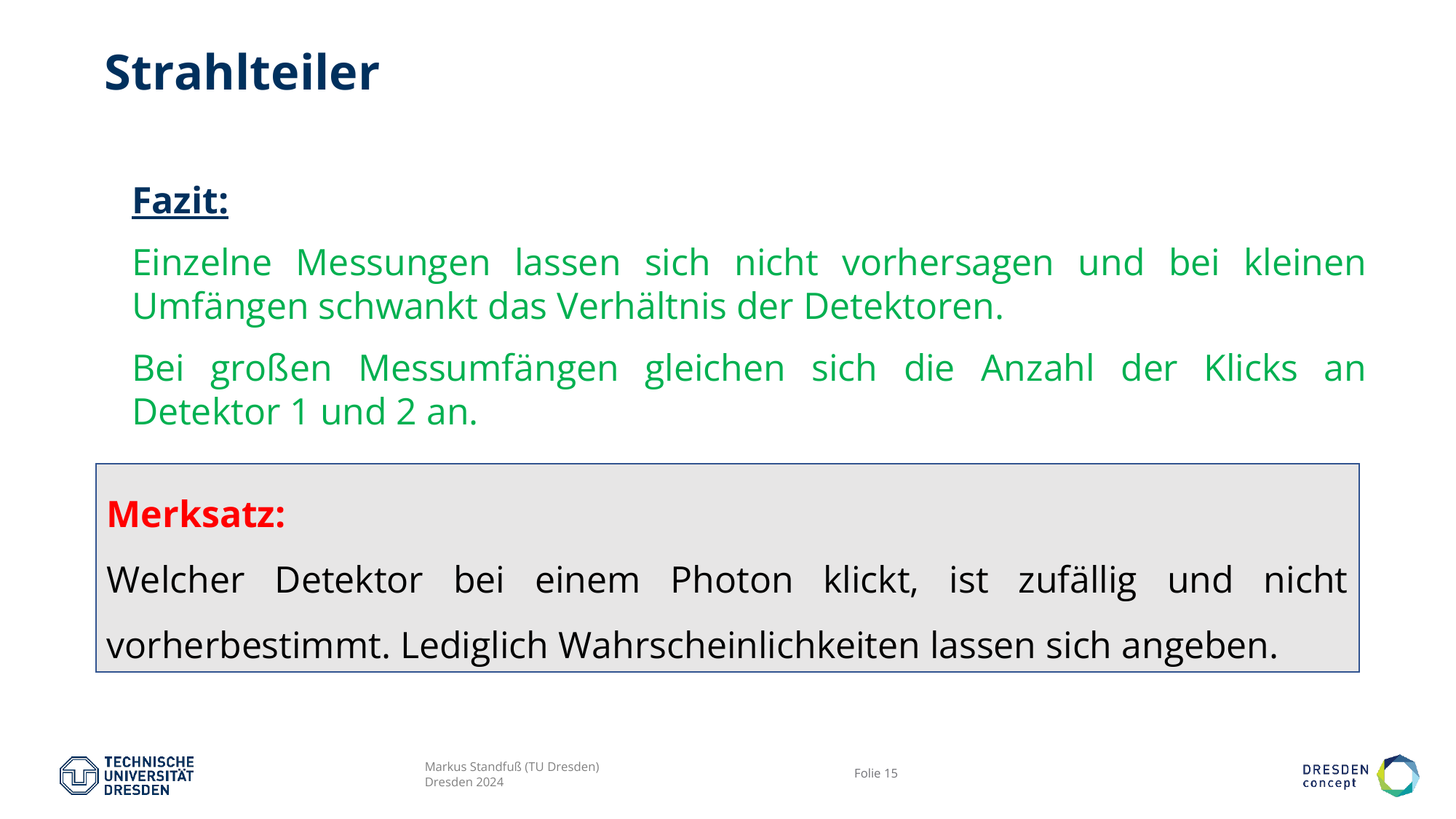

# Strahlteiler
Fazit:
Einzelne Messungen lassen sich nicht vorhersagen und bei kleinen Umfängen schwankt das Verhältnis der Detektoren.
Bei großen Messumfängen gleichen sich die Anzahl der Klicks an Detektor 1 und 2 an.

Merksatz:
Welcher Detektor bei einem Photon klickt, ist zufällig und nicht vorherbestimmt. Lediglich Wahrscheinlichkeiten lassen sich angeben.